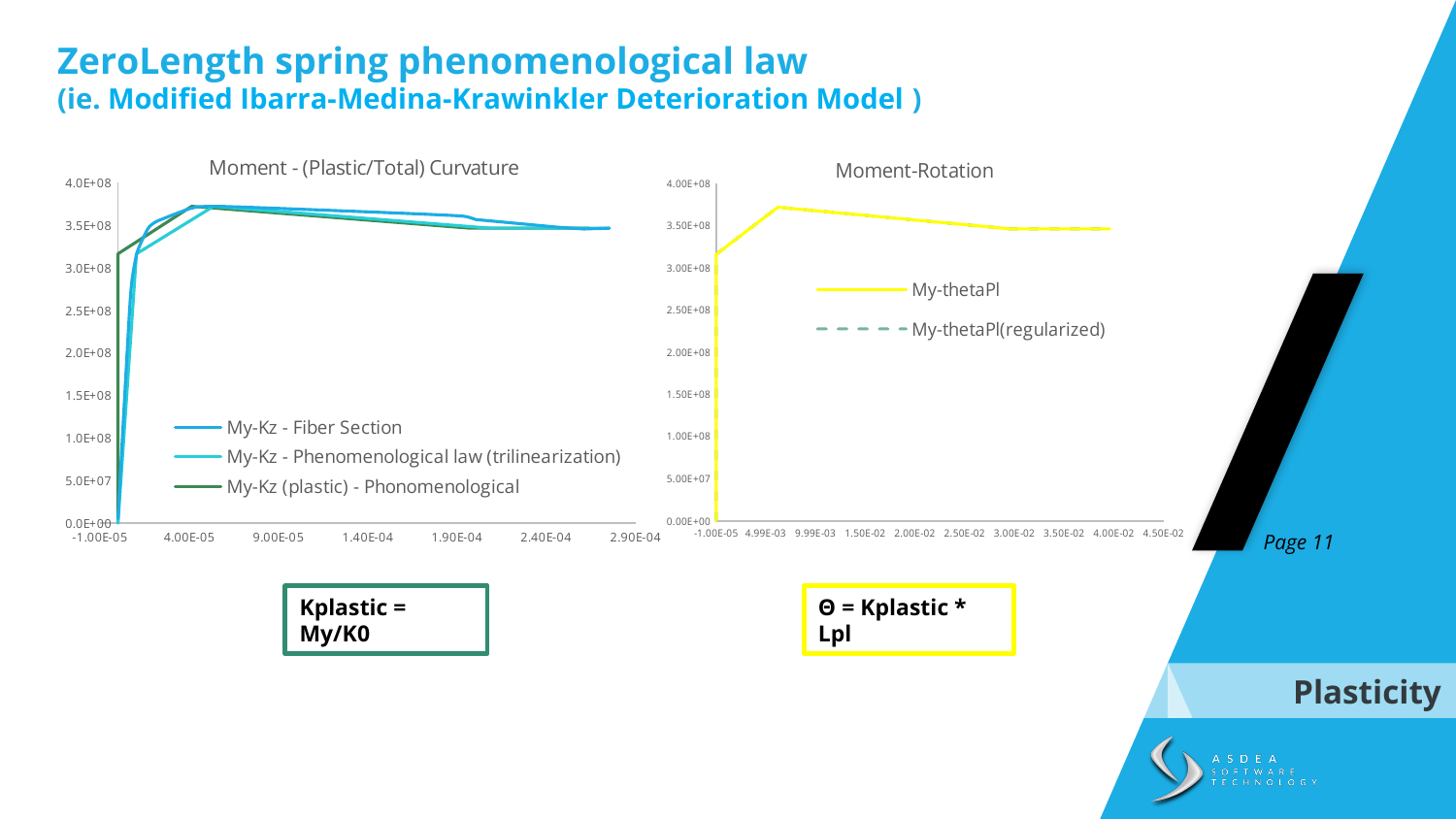

ZeroLength spring phenomenological law
(ie. Modified Ibarra-Medina-Krawinkler Deterioration Model )

### Chart: Moment - (Plastic/Total) Curvature

| Category |  |  |  |
|---|---|---|---|

### Chart: Moment-Rotation

| Category |  |  |
|---|---|---|
Page 11
Kplastic = My/K0
Θ = Kplastic * Lpl

Plasticity